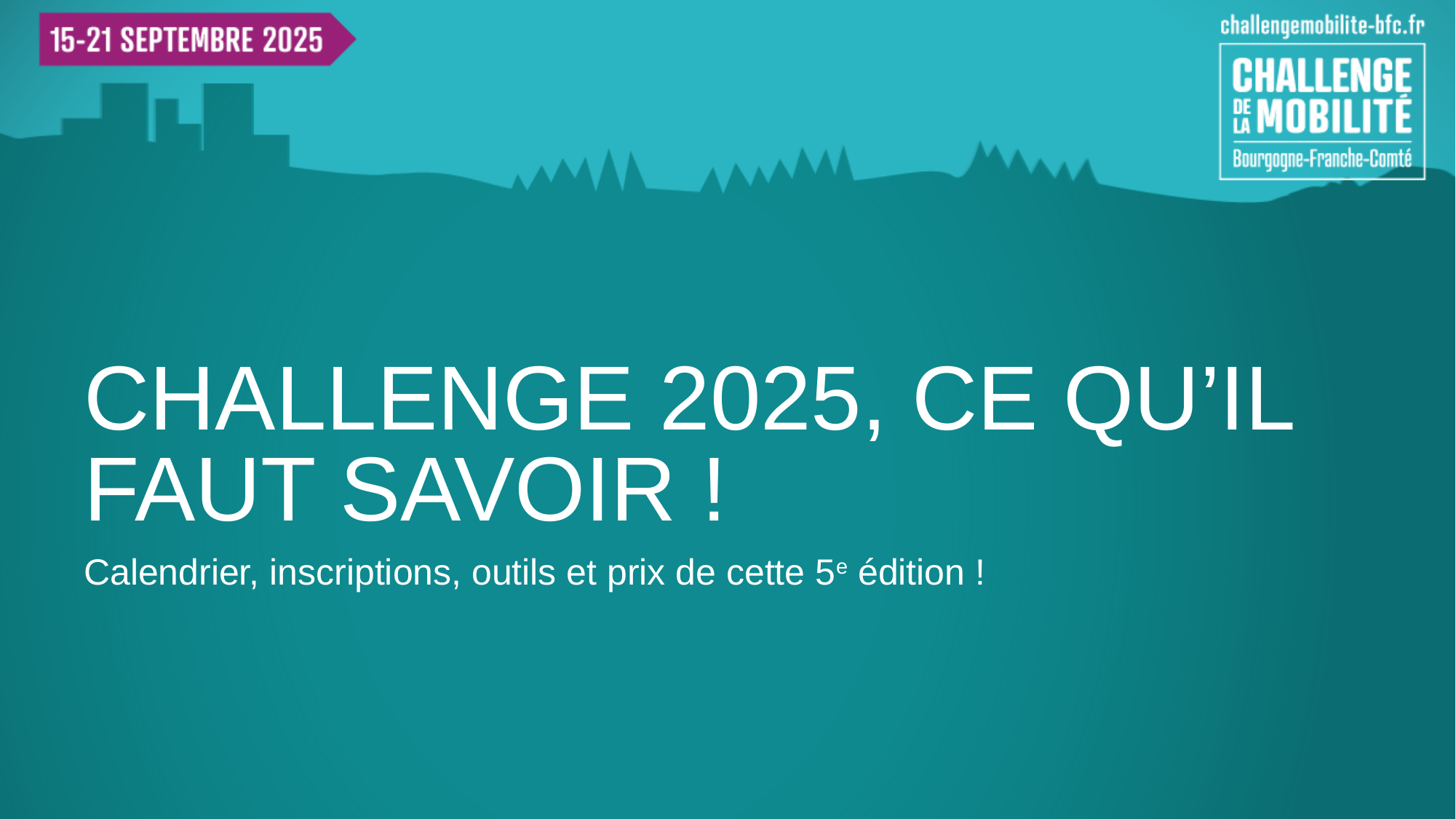

# Challenge 2025, ce qu’il faut savoir !
Calendrier, inscriptions, outils et prix de cette 5e édition !